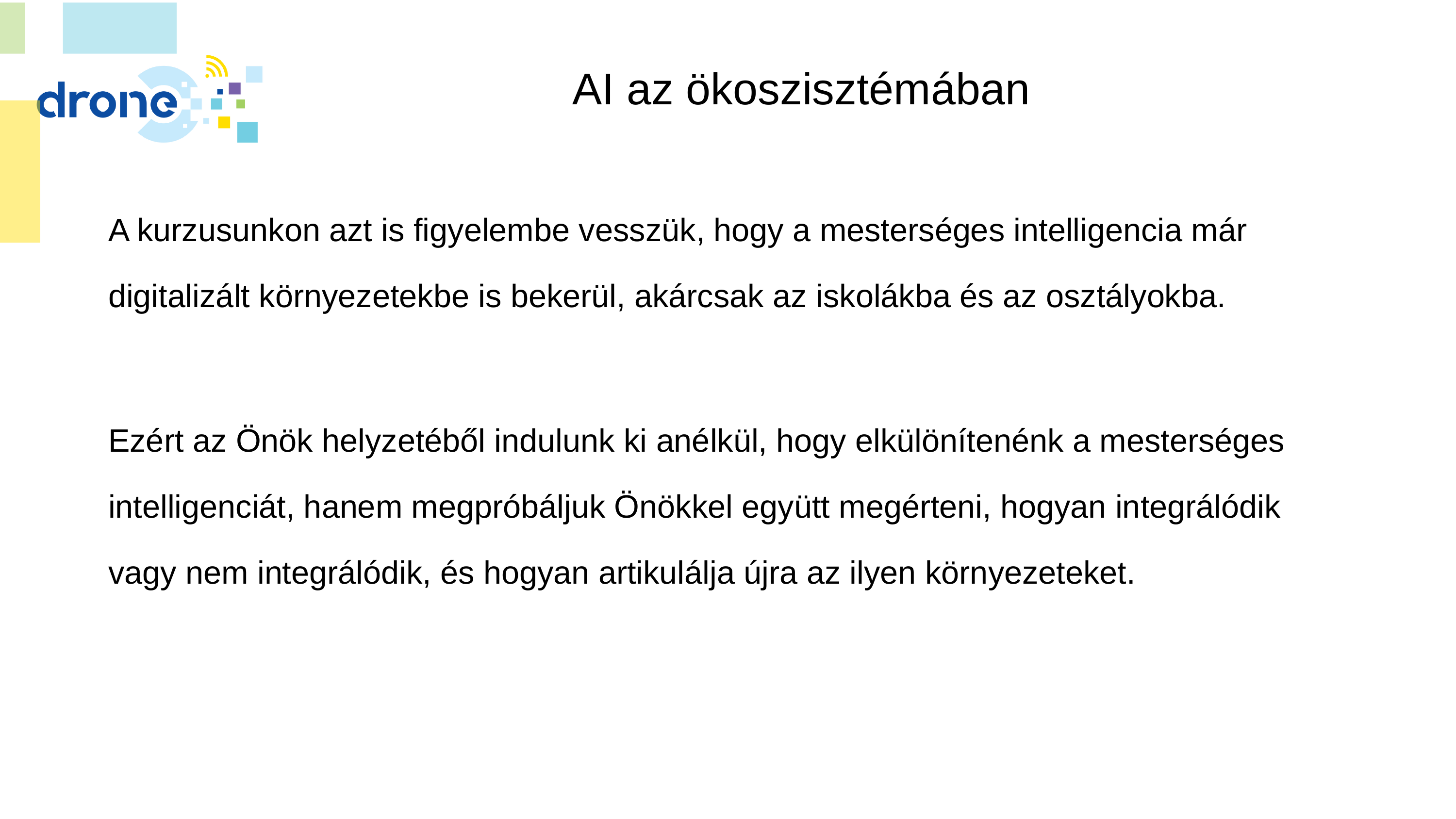

# AI az ökoszisztémában

A kurzusunkon azt is figyelembe vesszük, hogy a mesterséges intelligencia már digitalizált környezetekbe is bekerül, akárcsak az iskolákba és az osztályokba.

Ezért az Önök helyzetéből indulunk ki anélkül, hogy elkülönítenénk a mesterséges intelligenciát, hanem megpróbáljuk Önökkel együtt megérteni, hogyan integrálódik vagy nem integrálódik, és hogyan artikulálja újra az ilyen környezeteket.